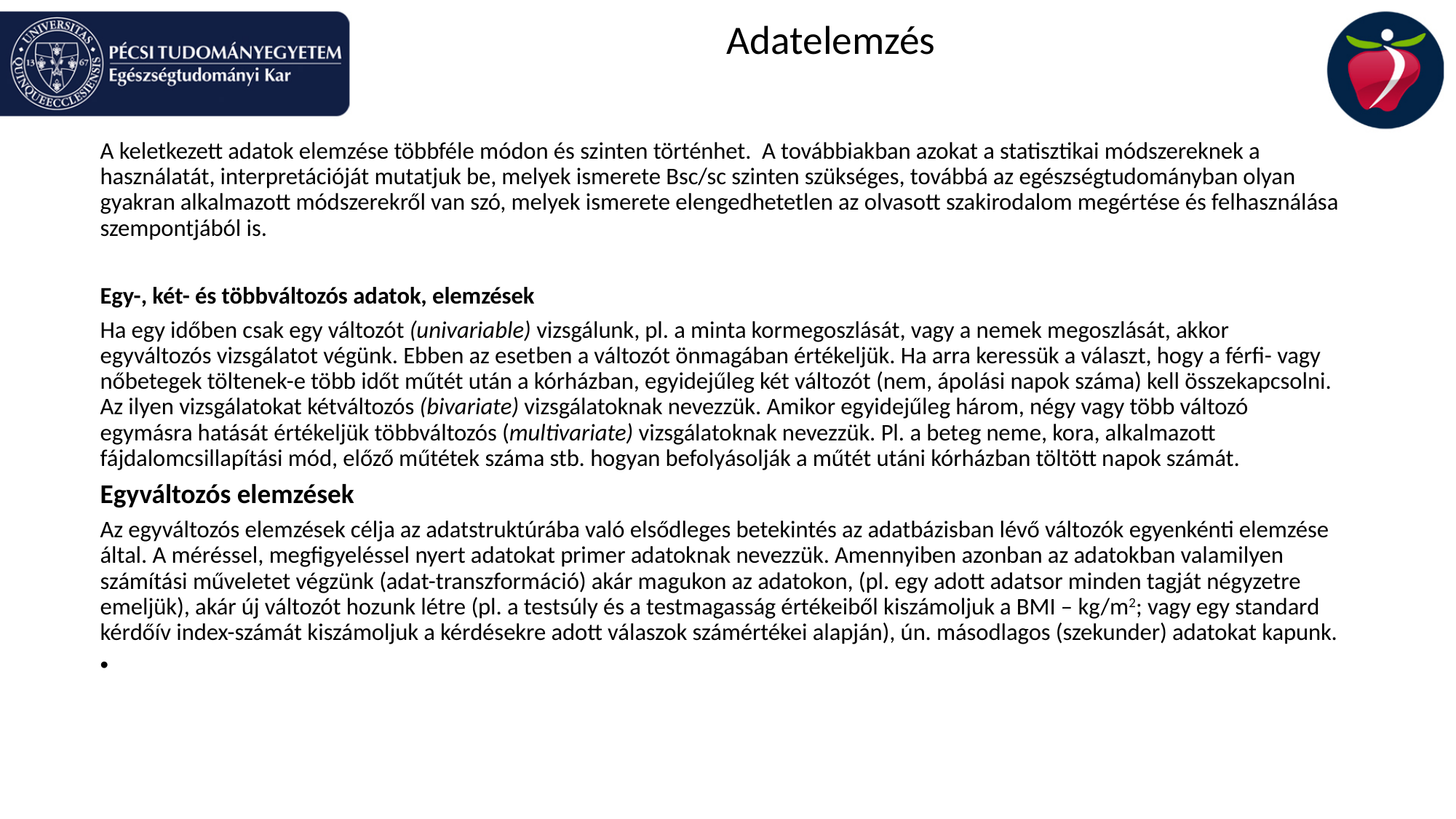

# Adatelemzés
A keletkezett adatok elemzése többféle módon és szinten történhet.  A továbbiakban azokat a statisztikai módszereknek a használatát, interpretációját mutatjuk be, melyek ismerete Bsc/sc szinten szükséges, továbbá az egészségtudományban olyan gyakran alkalmazott módszerekről van szó, melyek ismerete elengedhetetlen az olvasott szakirodalom megértése és felhasználása szempontjából is.

Egy-, két- és többváltozós adatok, elemzések
Ha egy időben csak egy változót (univariable) vizsgálunk, pl. a minta kormegoszlását, vagy a nemek megoszlását, akkor egyváltozós vizsgálatot végünk. Ebben az esetben a változót önmagában értékeljük. Ha arra keressük a választ, hogy a férfi- vagy nőbetegek töltenek-e több időt műtét után a kórházban, egyidejűleg két változót (nem, ápolási napok száma) kell összekapcsolni. Az ilyen vizsgálatokat kétváltozós (bivariate) vizsgálatoknak nevezzük. Amikor egyidejűleg három, négy vagy több változó egymásra hatását értékeljük többváltozós (multivariate) vizsgálatoknak nevezzük. Pl. a beteg neme, kora, alkalmazott fájdalomcsillapítási mód, előző műtétek száma stb. hogyan befolyásolják a műtét utáni kórházban töltött napok számát.
Egyváltozós elemzések
Az egyváltozós elemzések célja az adatstruktúrába való elsődleges betekintés az adatbázisban lévő változók egyenkénti elemzése által. A méréssel, megfigyeléssel nyert adatokat primer adatoknak nevezzük. Amennyiben azonban az adatokban valamilyen számítási műveletet végzünk (adat-transzformáció) akár magukon az adatokon, (pl. egy adott adatsor minden tagját négyzetre emeljük), akár új változót hozunk létre (pl. a testsúly és a testmagasság értékeiből kiszámoljuk a BMI – kg/m2; vagy egy standard kérdőív index-számát kiszámoljuk a kérdésekre adott válaszok számértékei alapján), ún. másodlagos (szekunder) adatokat kapunk.